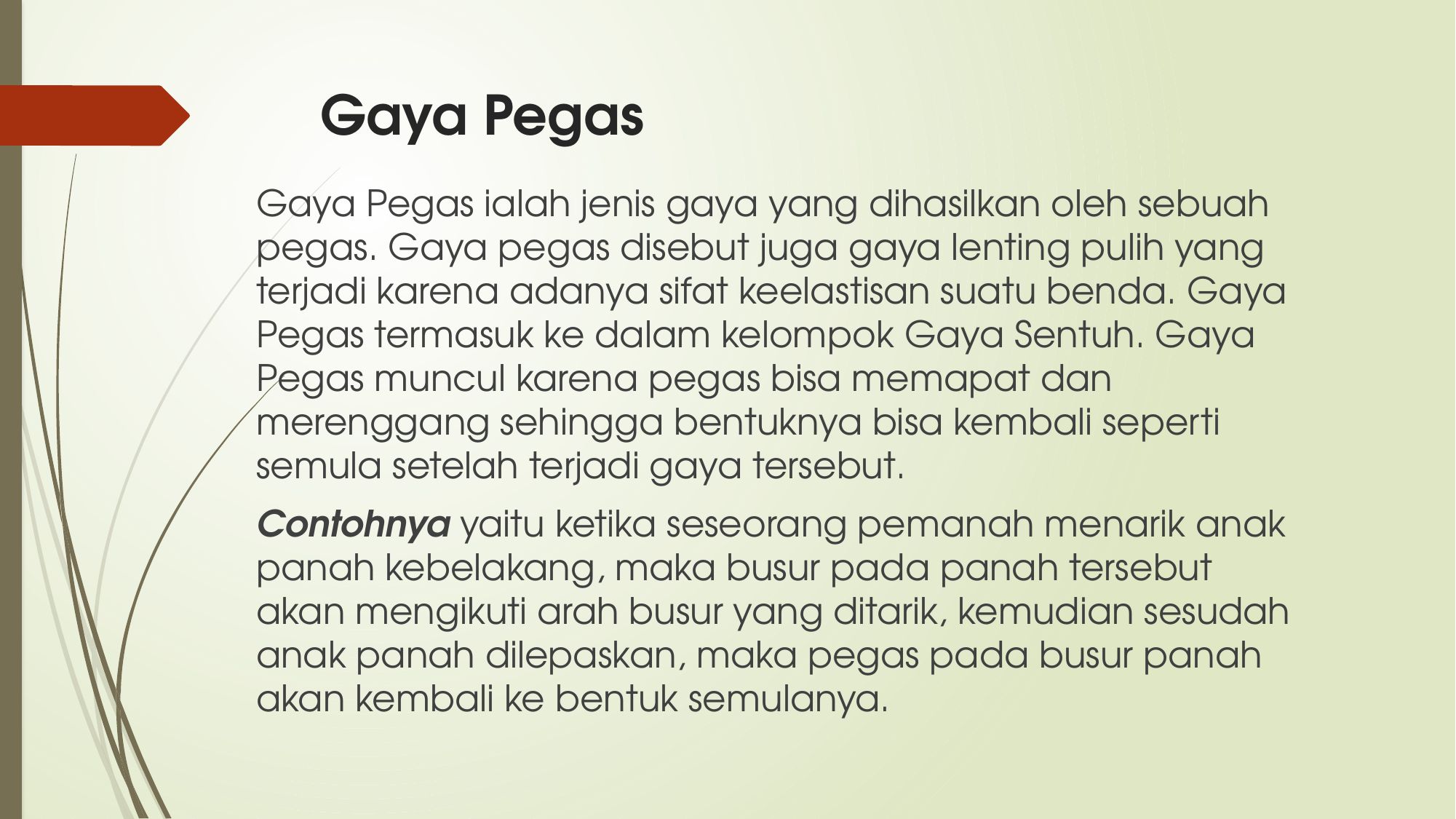

# Gaya Pegas
Gaya Pegas ialah jenis gaya yang dihasilkan oleh sebuah pegas. Gaya pegas disebut juga gaya lenting pulih yang terjadi karena adanya sifat keelastisan suatu benda. Gaya Pegas termasuk ke dalam kelompok Gaya Sentuh. Gaya Pegas muncul karena pegas bisa memapat dan merenggang sehingga bentuknya bisa kembali seperti semula setelah terjadi gaya tersebut.
Contohnya yaitu ketika seseorang pemanah menarik anak panah kebelakang, maka busur pada panah tersebut akan mengikuti arah busur yang ditarik, kemudian sesudah anak panah dilepaskan, maka pegas pada busur panah akan kembali ke bentuk semulanya.